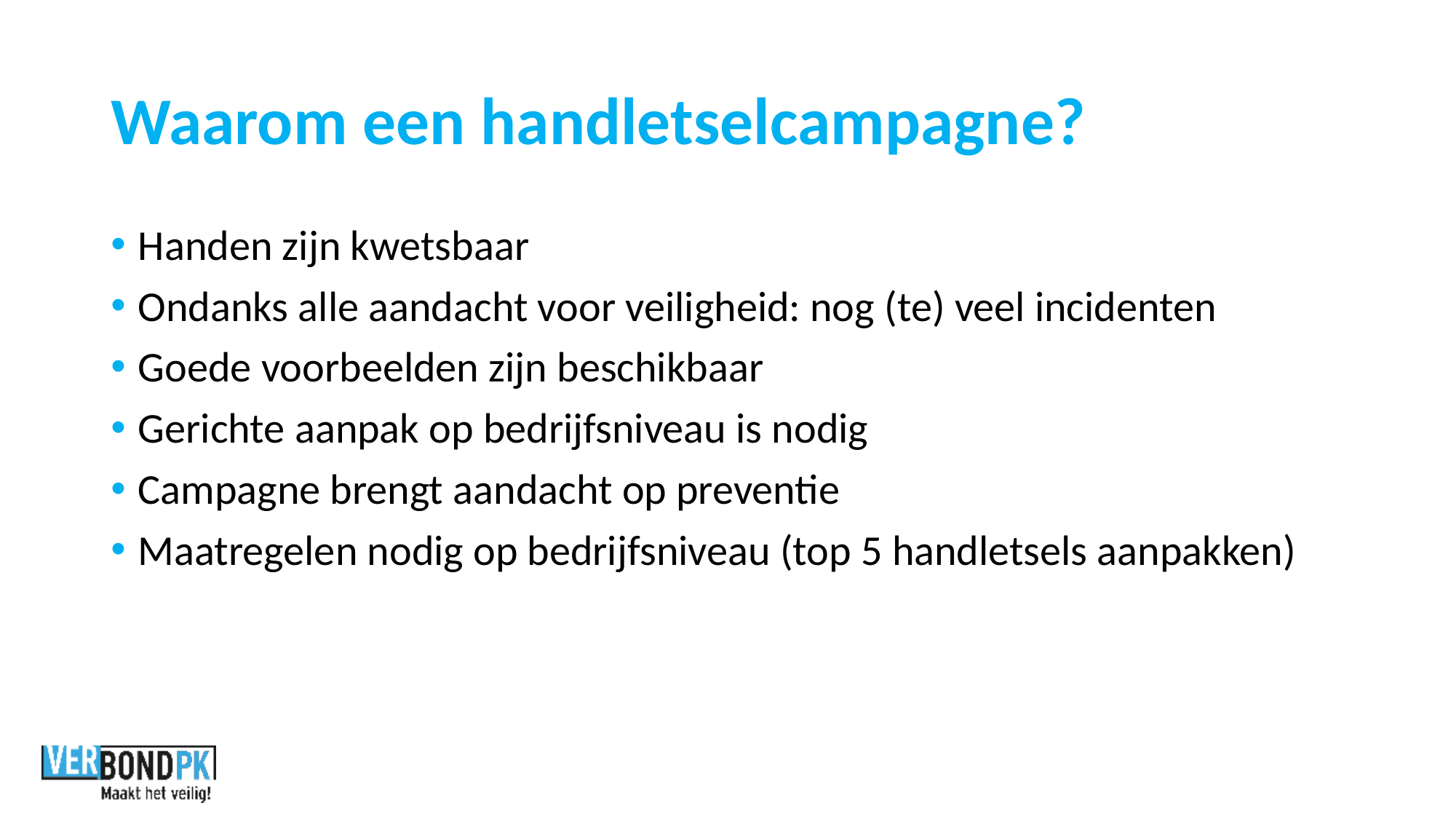

# Waarom een handletselcampagne?
Handen zijn kwetsbaar
Ondanks alle aandacht voor veiligheid: nog (te) veel incidenten
Goede voorbeelden zijn beschikbaar
Gerichte aanpak op bedrijfsniveau is nodig
Campagne brengt aandacht op preventie
Maatregelen nodig op bedrijfsniveau (top 5 handletsels aanpakken)